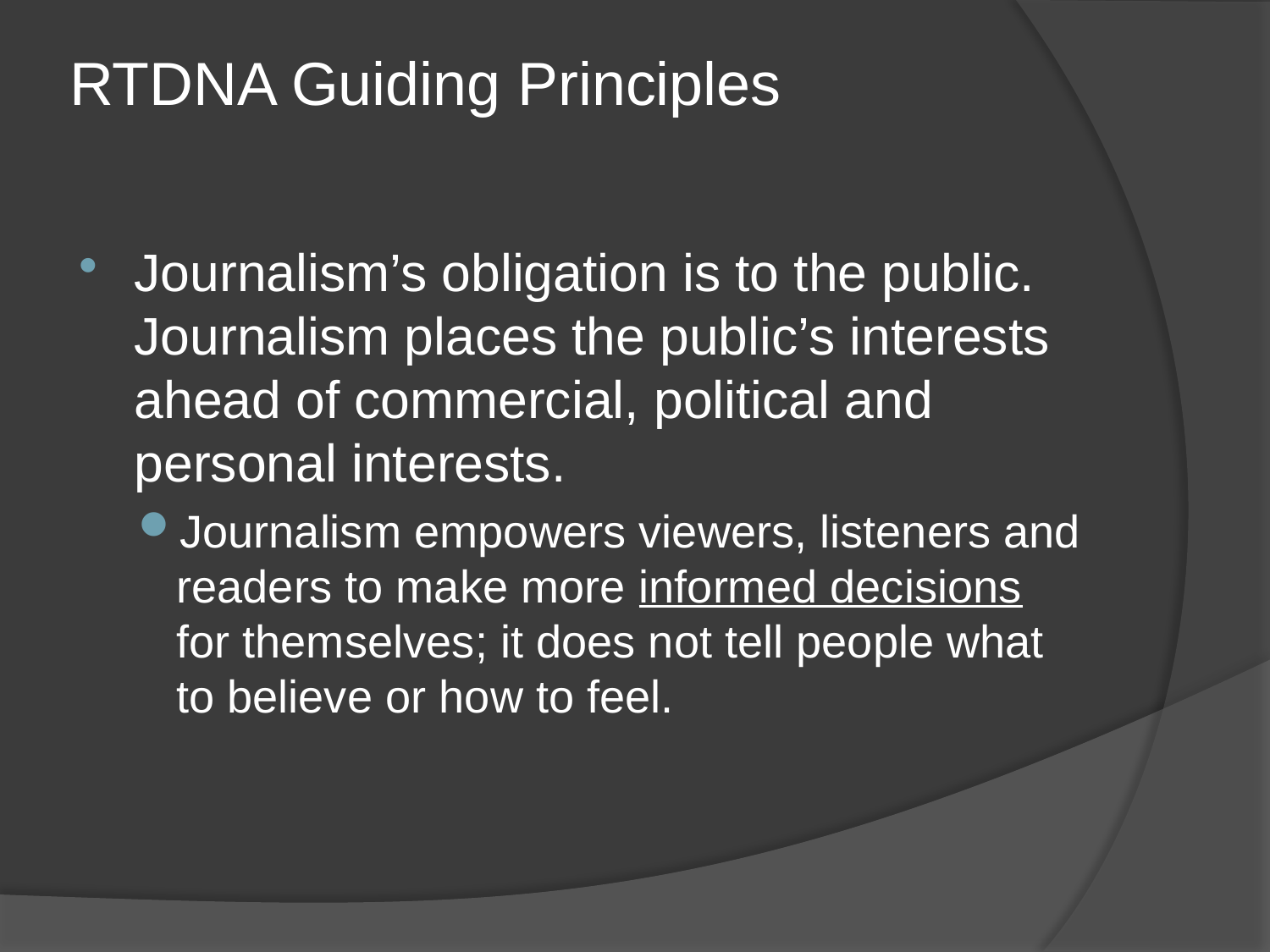

# RTDNA Guiding Principles

Journalism’s obligation is to the public. Journalism places the public’s interests ahead of commercial, political and personal interests.
Journalism empowers viewers, listeners and readers to make more informed decisions for themselves; it does not tell people what to believe or how to feel.